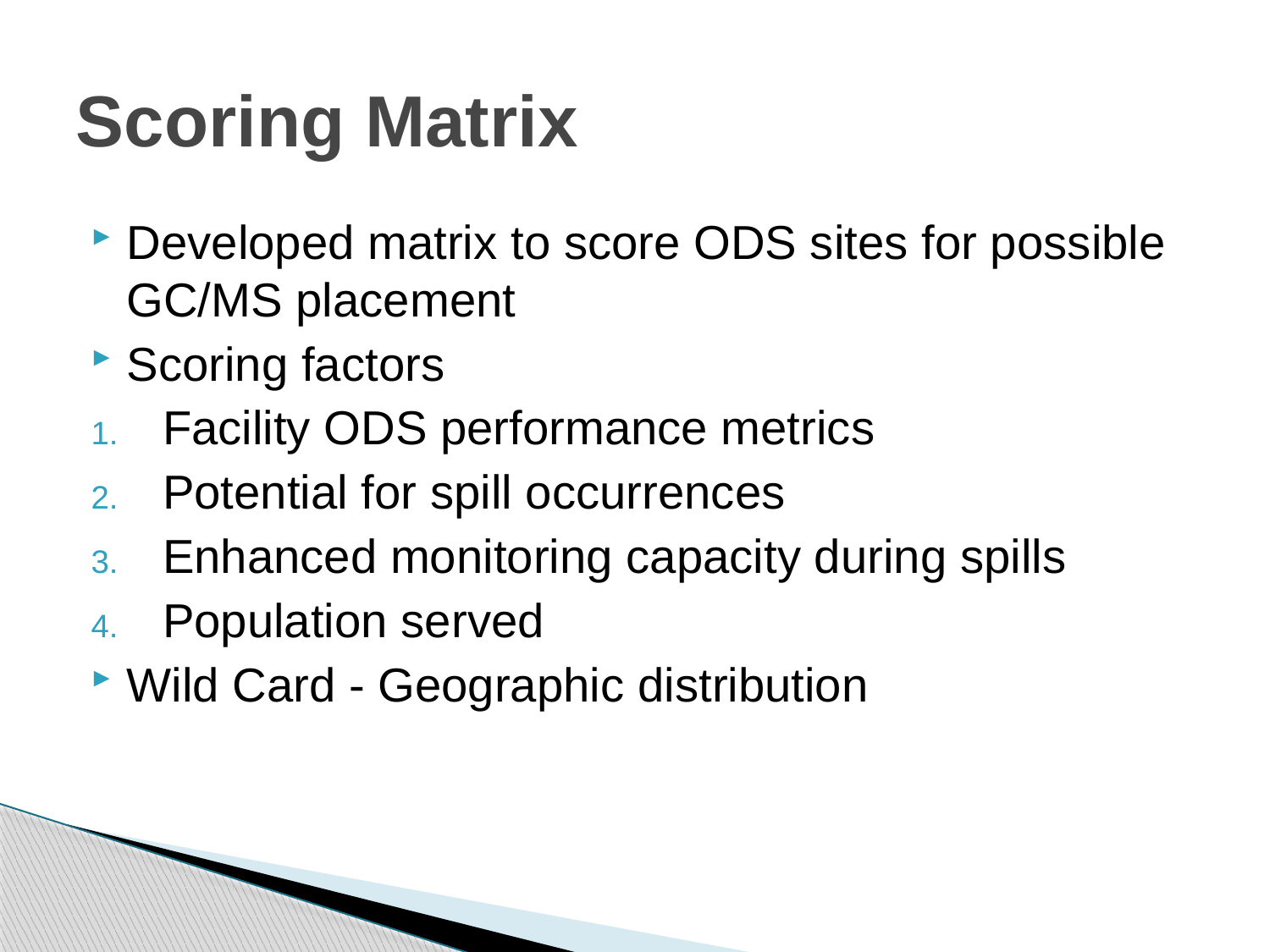

# Scoring Matrix
Developed matrix to score ODS sites for possible GC/MS placement
Scoring factors
Facility ODS performance metrics
Potential for spill occurrences
Enhanced monitoring capacity during spills
Population served
Wild Card - Geographic distribution